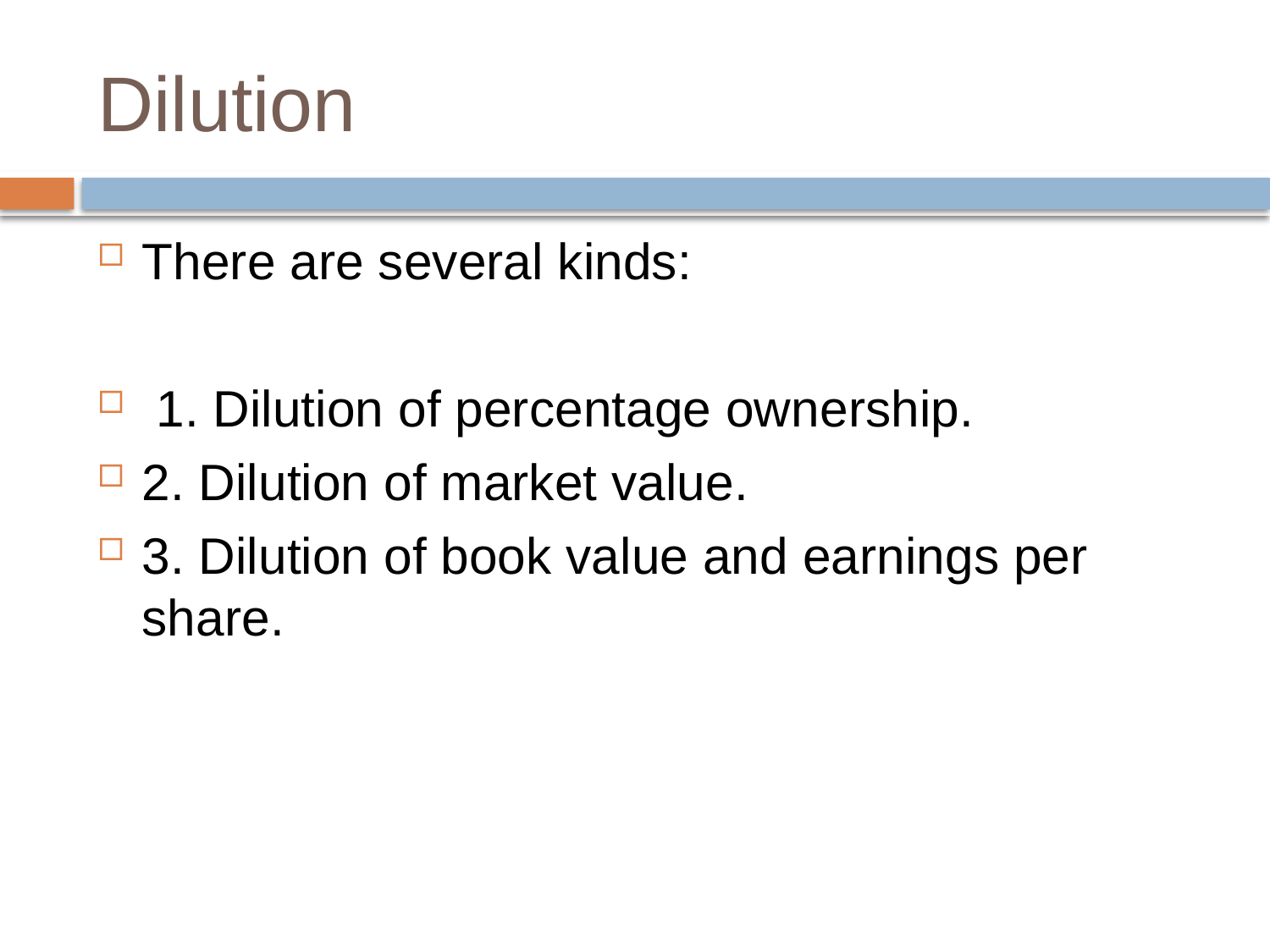

# Dilution
There are several kinds:

 1. Dilution of percentage ownership.
2. Dilution of market value.
3. Dilution of book value and earnings per share.